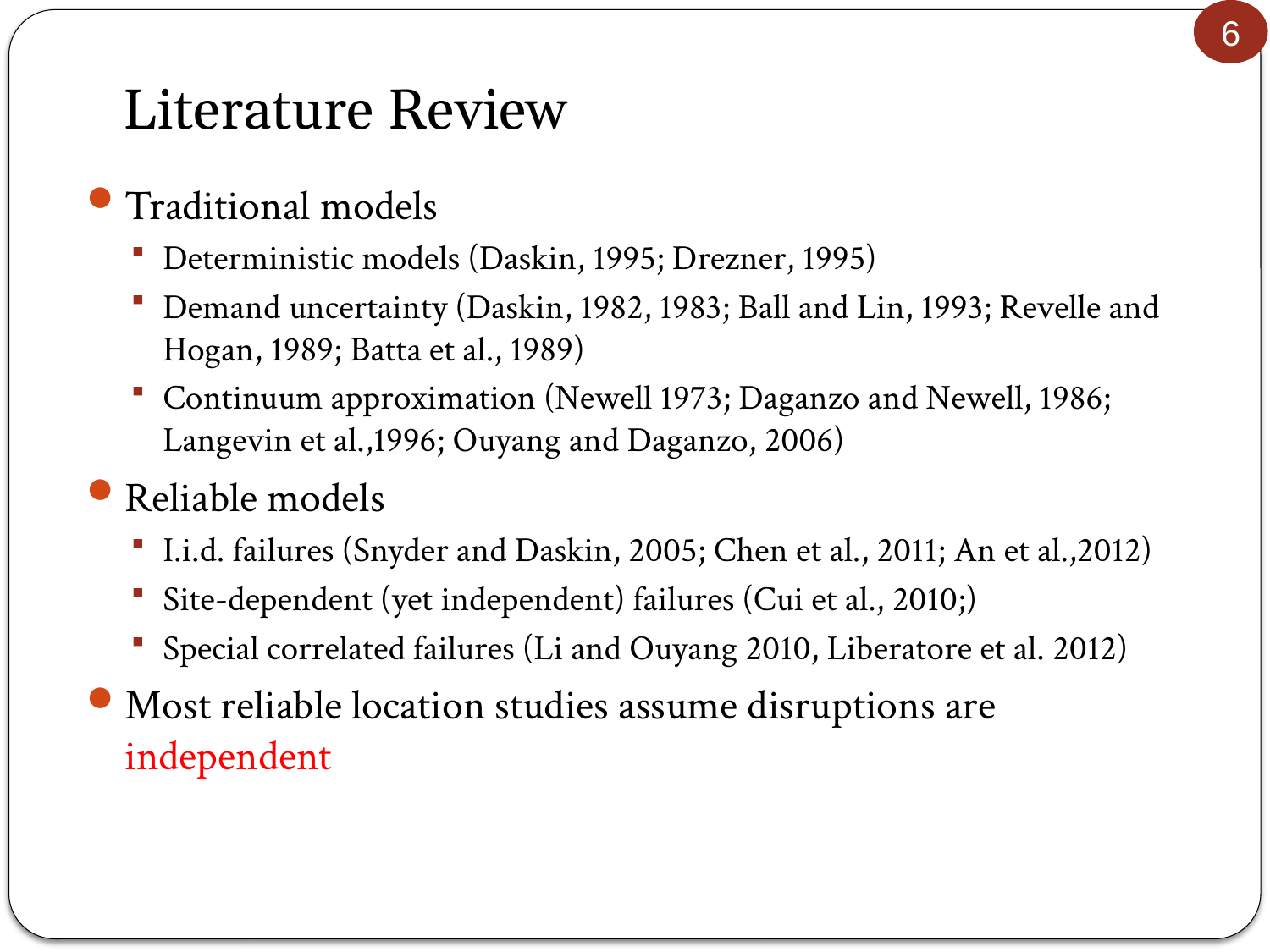

# Literature Review
Traditional models
Deterministic models (Daskin, 1995; Drezner, 1995)
Demand uncertainty (Daskin, 1982, 1983; Ball and Lin, 1993; Revelle and Hogan, 1989; Batta et al., 1989)
Continuum approximation (Newell 1973; Daganzo and Newell, 1986; Langevin et al.,1996; Ouyang and Daganzo, 2006)
Reliable models
I.i.d. failures (Snyder and Daskin, 2005; Chen et al., 2011; An et al.,2012)
Site-dependent (yet independent) failures (Cui et al., 2010;)
Special correlated failures (Li and Ouyang 2010, Liberatore et al. 2012)
Most reliable location studies assume disruptions are independent
6